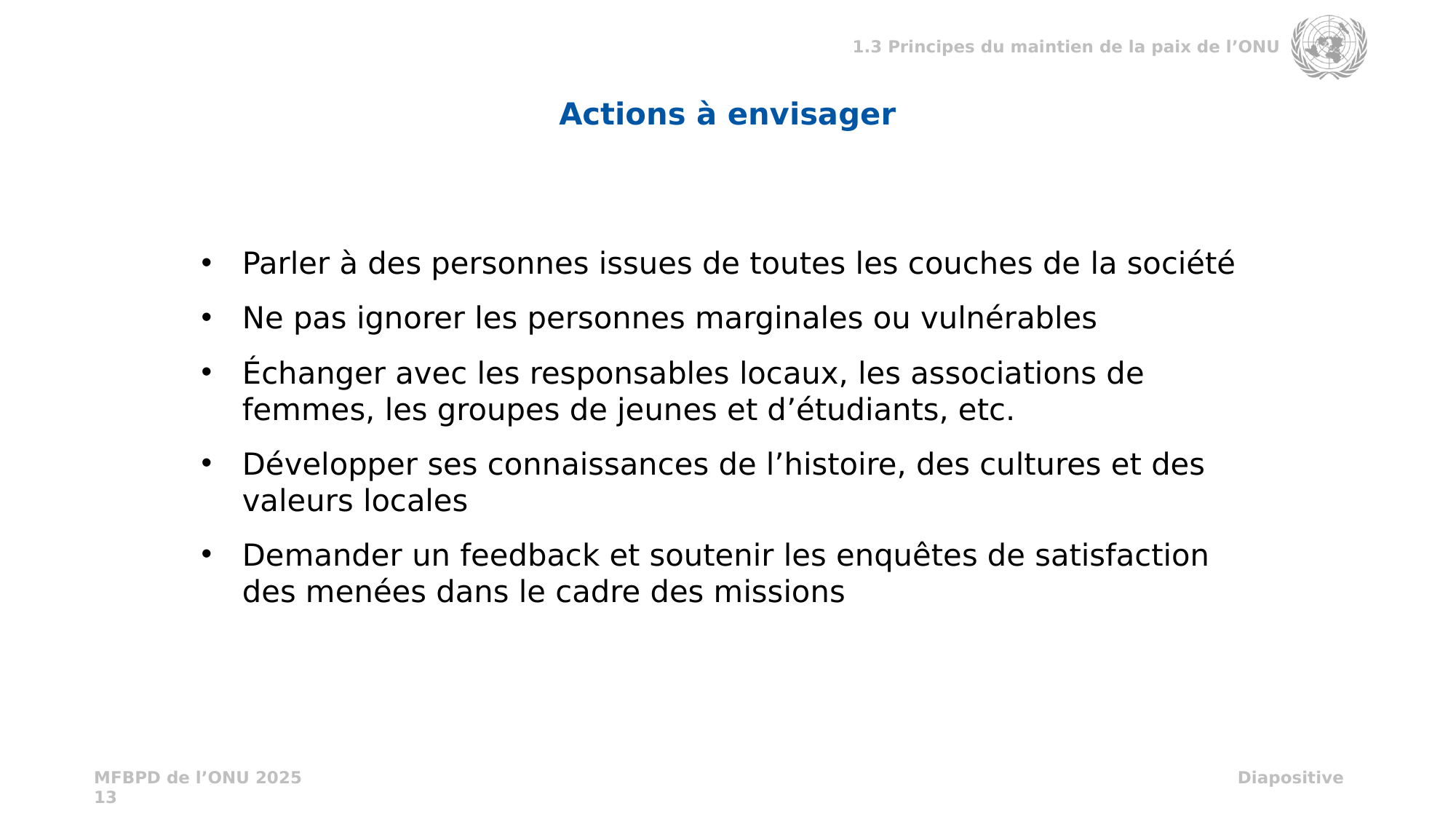

Actions à envisager
Parler à des personnes issues de toutes les couches de la société
Ne pas ignorer les personnes marginales ou vulnérables
Échanger avec les responsables locaux, les associations de femmes, les groupes de jeunes et d’étudiants, etc.
Développer ses connaissances de l’histoire, des cultures et des valeurs locales
Demander un feedback et soutenir les enquêtes de satisfaction des menées dans le cadre des missions